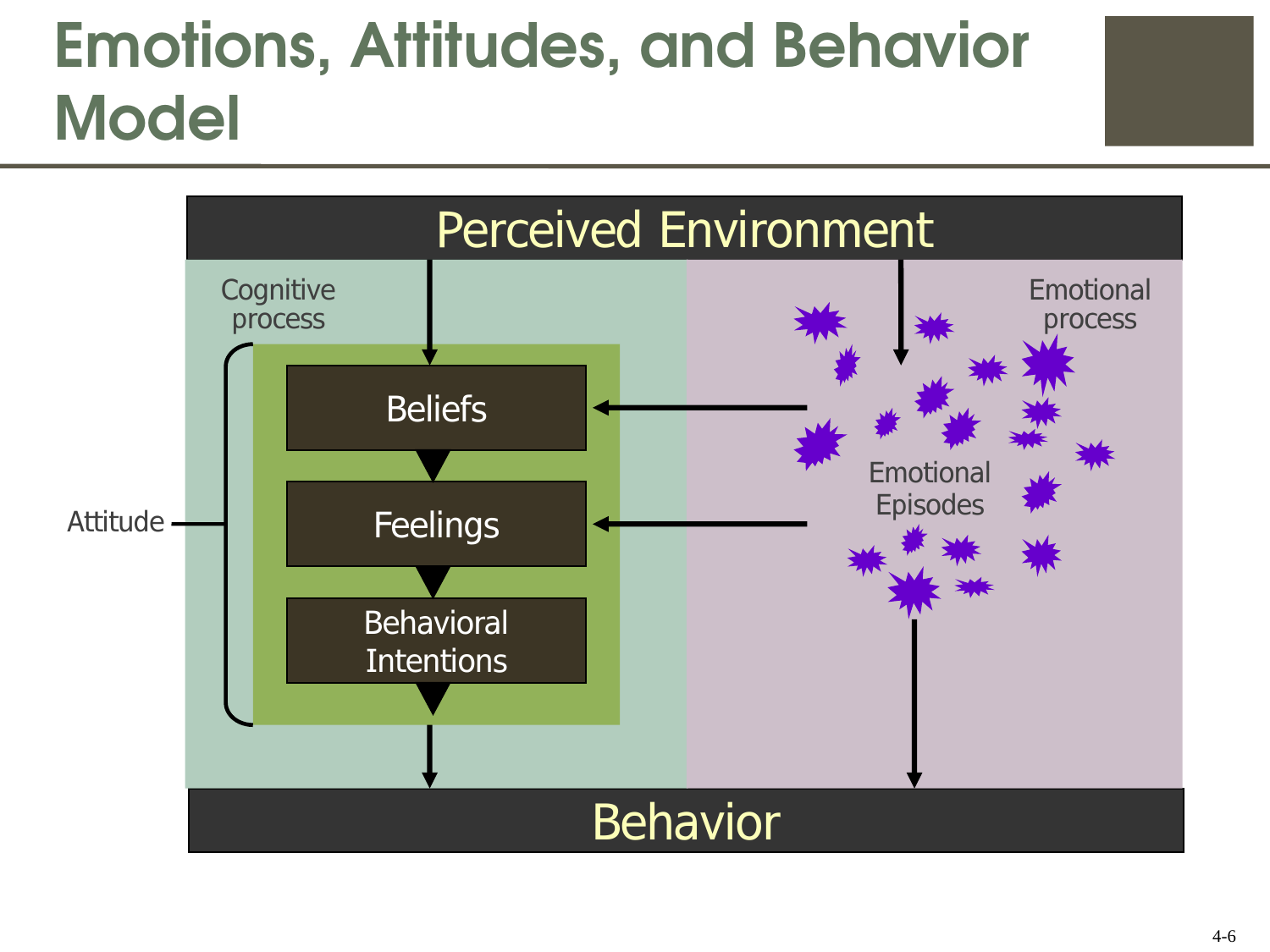

# Emotions, Attitudes, and Behavior Model
Perceived Environment

Cognitive process

Beliefs

Feelings
Attitude

Behavioral
Intentions

Emotional process

Emotional Episodes

Behavior